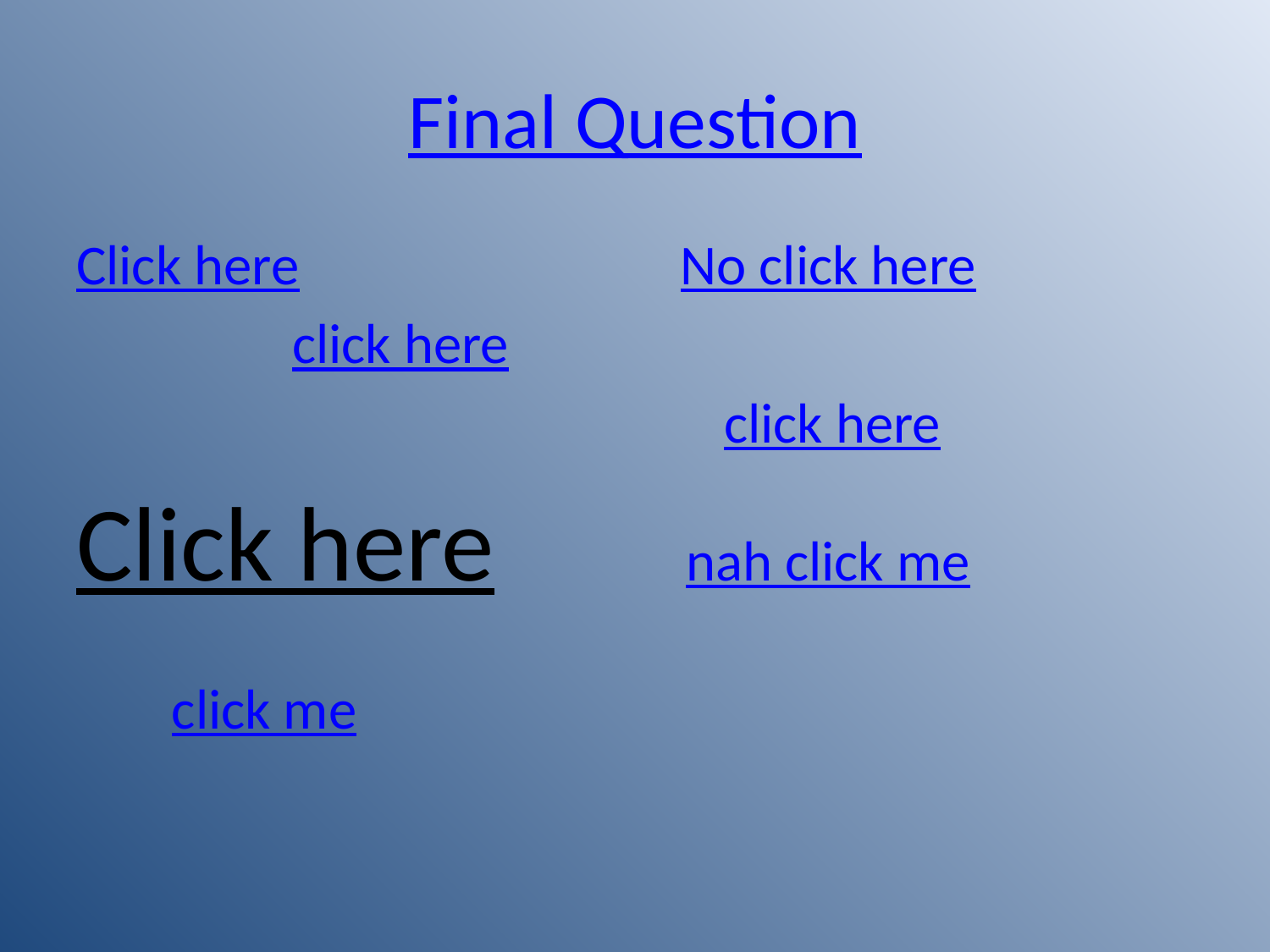

# Final Question
Click here                              No click here
                 click here
                                                   click here
Click here        nah click me
    click me